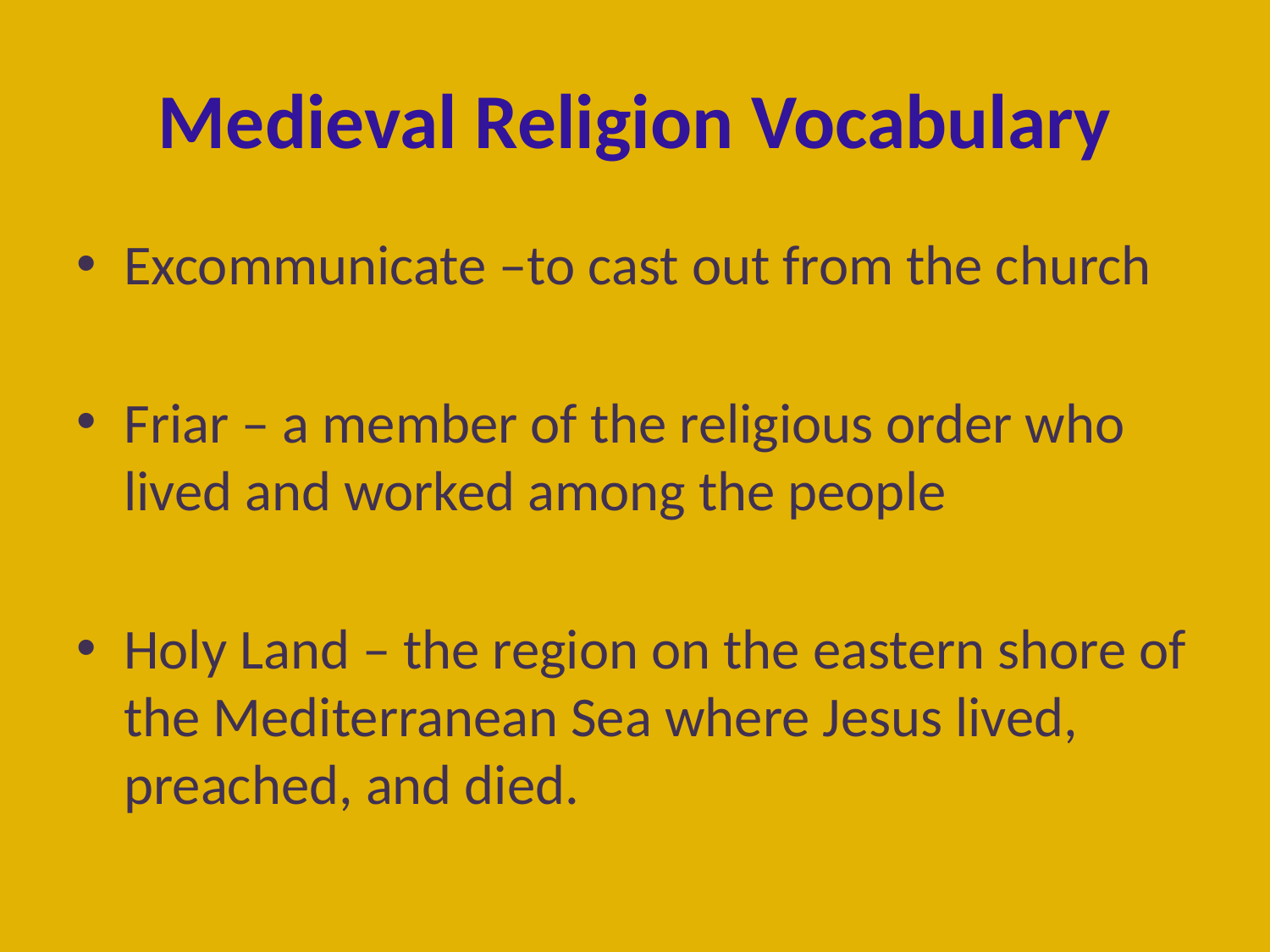

# Medieval Religion Vocabulary
Excommunicate –to cast out from the church

Friar – a member of the religious order who lived and worked among the people

Holy Land – the region on the eastern shore of the Mediterranean Sea where Jesus lived, preached, and died.